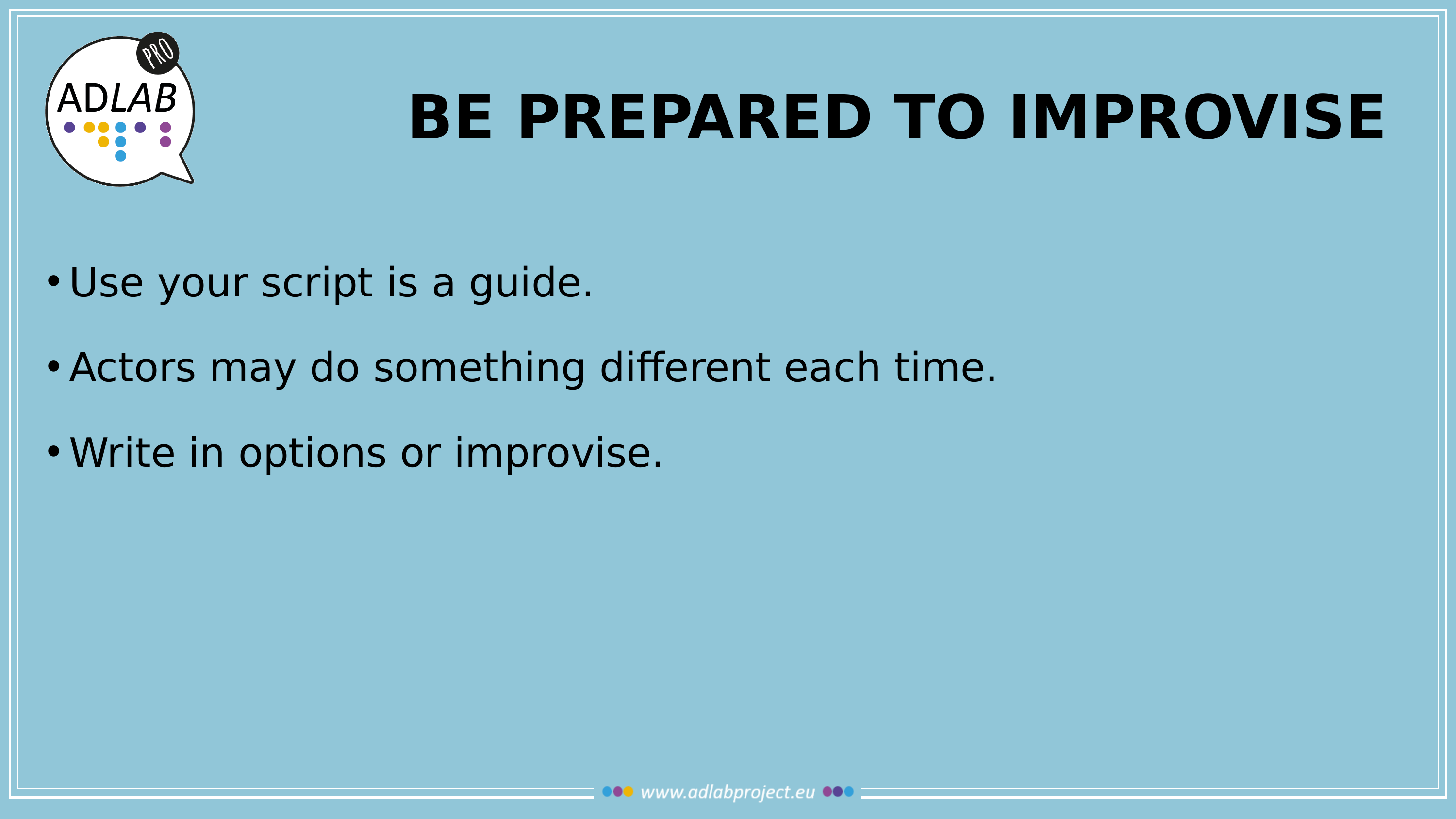

# Be prepared to improvise

Use your script is a guide.
Actors may do something different each time.
Write in options or improvise.